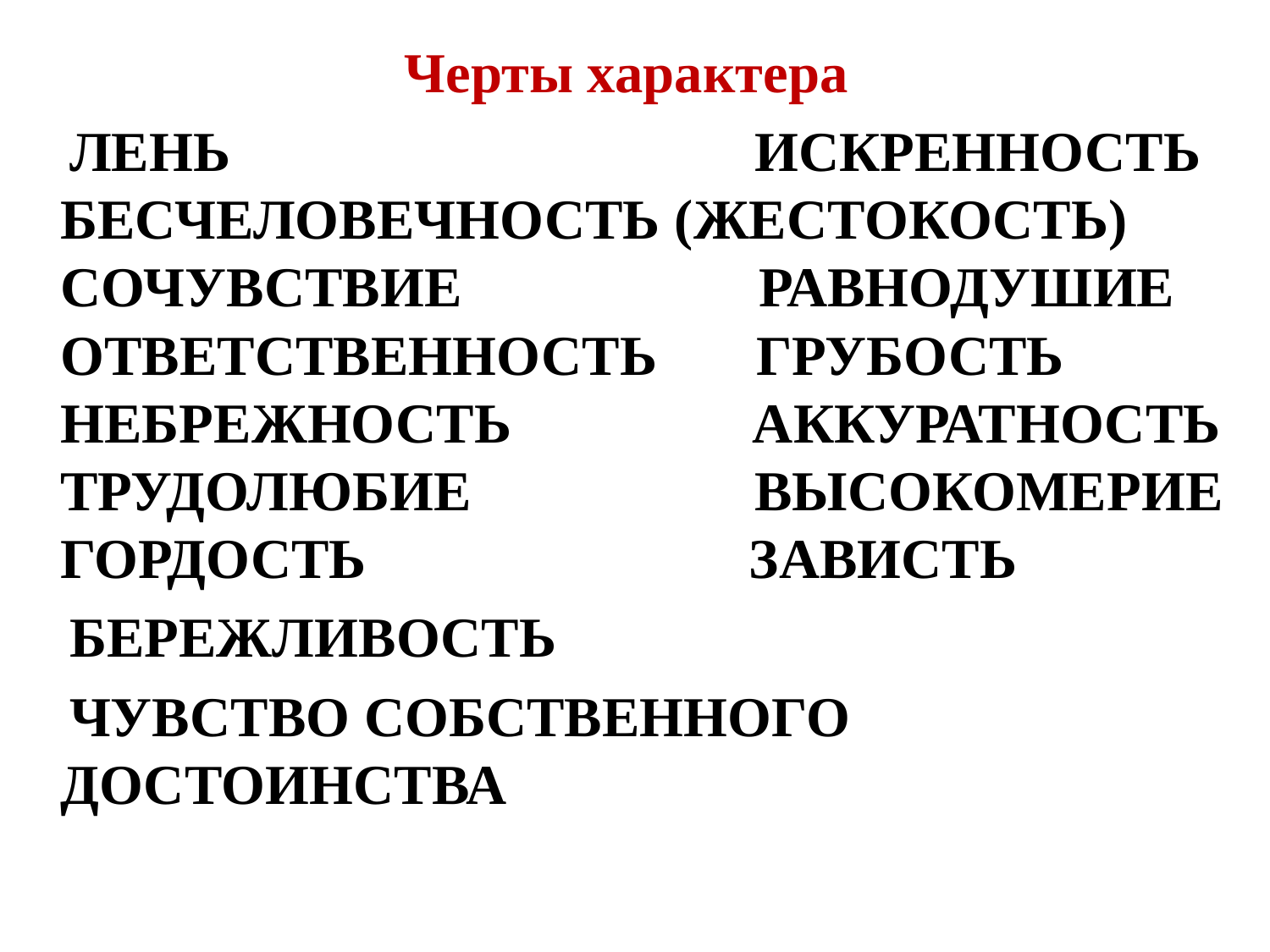

Черты характера
    ЛЕНЬ                                     ИСКРЕННОСТЬ БЕСЧЕЛОВЕЧНОСТЬ (ЖЕСТОКОСТЬ) СОЧУВСТВИЕ                     РАВНОДУШИЕ ОТВЕТСТВЕННОСТЬ       ГРУБОСТЬ НЕБРЕЖНОСТЬ                 АККУРАТНОСТЬ ТРУДОЛЮБИЕ                    ВЫСОКОМЕРИЕ ГОРДОСТЬ                           ЗАВИСТЬ
    БЕРЕЖЛИВОСТЬ
    ЧУВСТВО СОБСТВЕННОГО ДОСТОИНСТВА